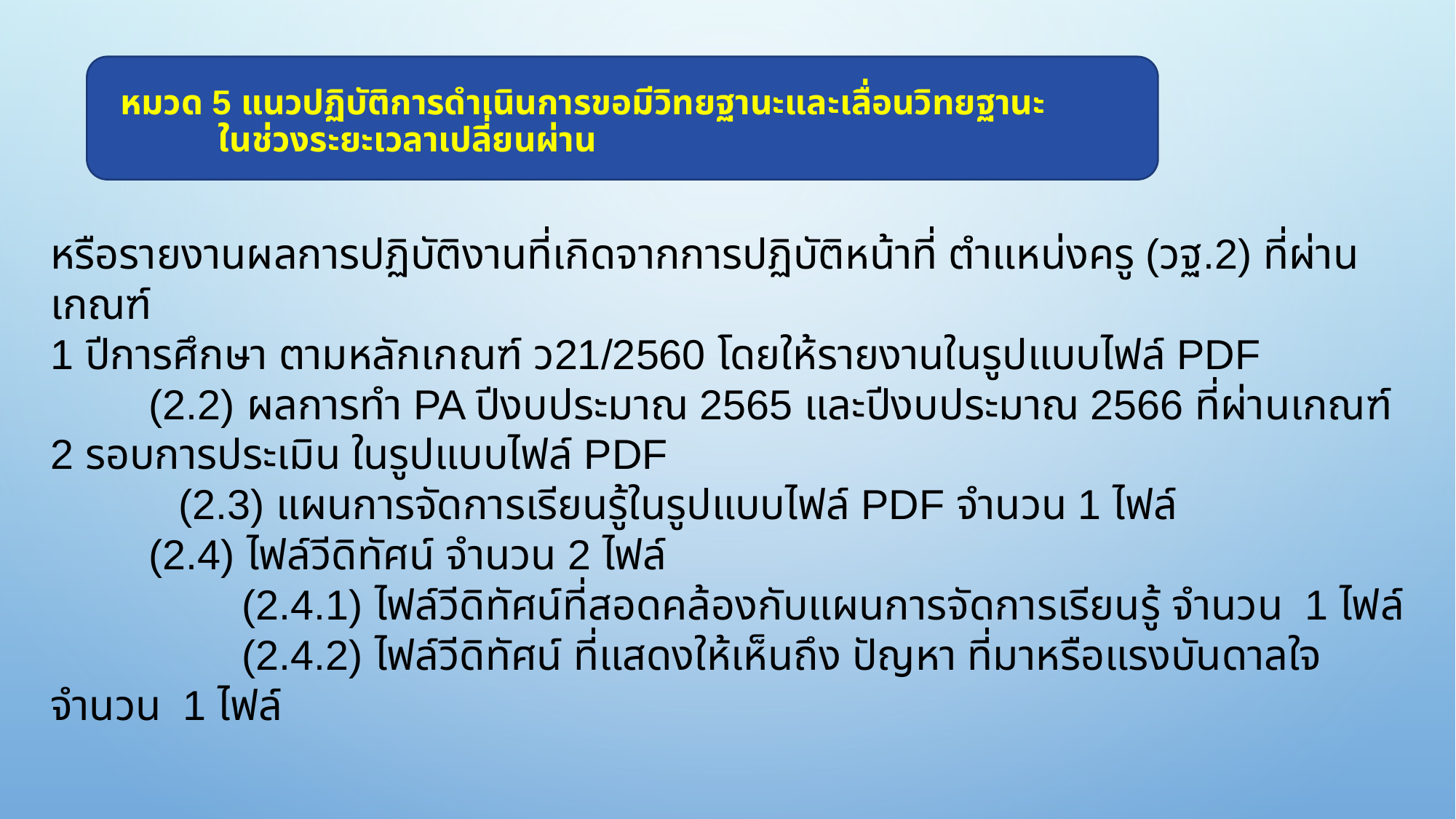

# หมวด 5 แนวปฏิบัติการดำเนินการขอมีวิทยฐานะและเลื่อนวิทยฐานะ ในช่วงระยะเวลาเปลี่ยนผ่าน
หรือรายงานผลการปฏิบัติงานที่เกิดจากการปฏิบัติหน้าที่ ตำแหน่งครู (วฐ.2) ที่ผ่านเกณฑ์
1 ปีการศึกษา ตามหลักเกณฑ์ ว21/2560 โดยให้รายงานในรูปแบบไฟล์ PDF
	  (2.2) ผลการทำ PA ปีงบประมาณ 2565 และปีงบประมาณ 2566 ที่ผ่านเกณฑ์  2 รอบการประเมิน ในรูปแบบไฟล์ PDF
           (2.3) แผนการจัดการเรียนรู้ในรูปแบบไฟล์ PDF จำนวน 1 ไฟล์
	  (2.4) ไฟล์วีดิทัศน์ จำนวน 2 ไฟล์
	          (2.4.1) ไฟล์วีดิทัศน์ที่สอดคล้องกับแผนการจัดการเรียนรู้ จำนวน  1 ไฟล์
	          (2.4.2) ไฟล์วีดิทัศน์ ที่แสดงให้เห็นถึง ปัญหา ที่มาหรือแรงบันดาลใจ    จำนวน  1 ไฟล์